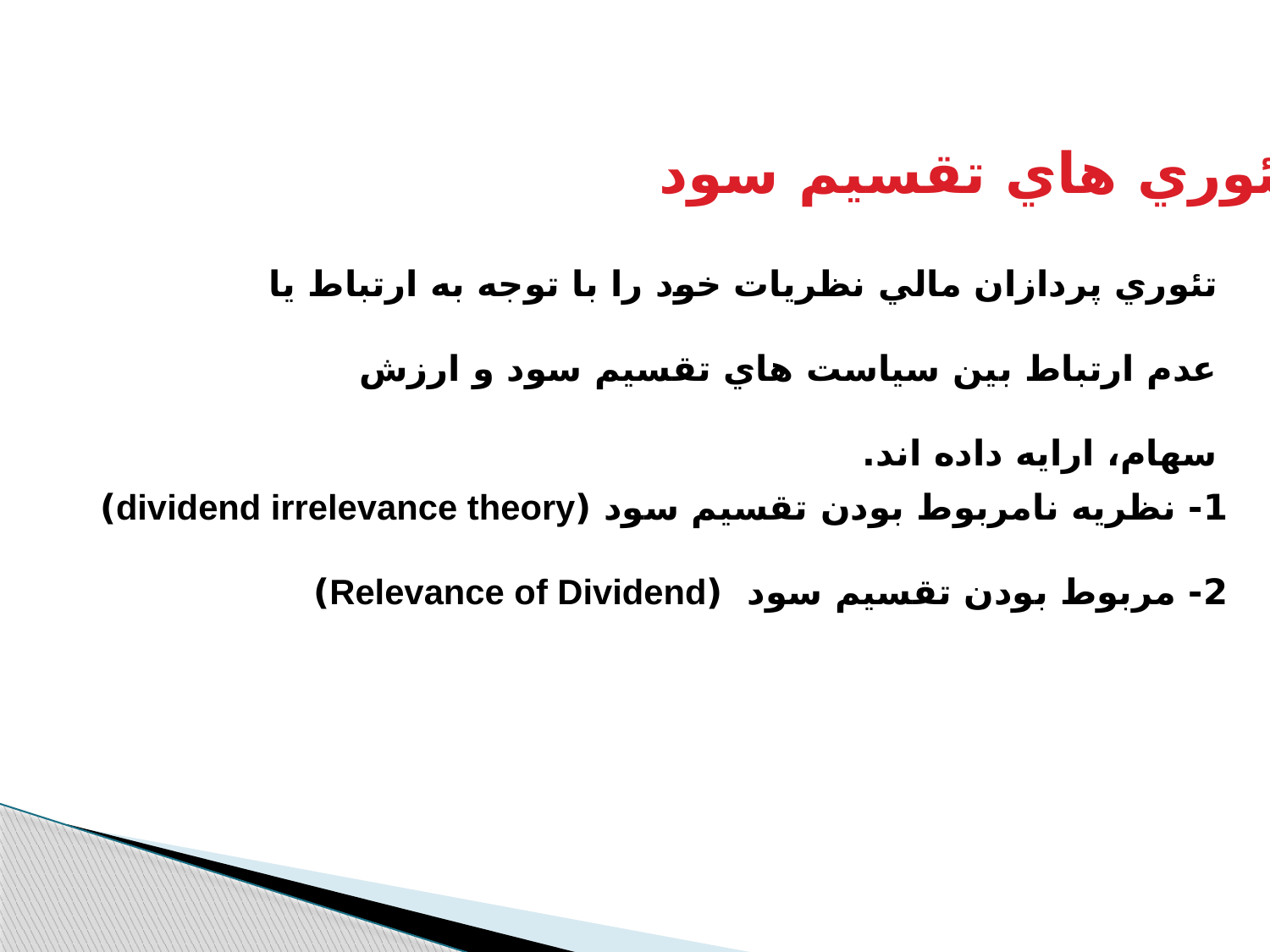

تئوري هاي تقسيم سود
تئوري پردازان مالي نظريات خود را با توجه به ارتباط يا عدم ارتباط بين سياست هاي تقسيم سود و ارزش سهام، ارايه داده اند.
1- نظریه نامربوط بودن تقسیم سود (dividend irrelevance theory)
2- مربوط بودن تقسيم سود  (Relevance of Dividend)